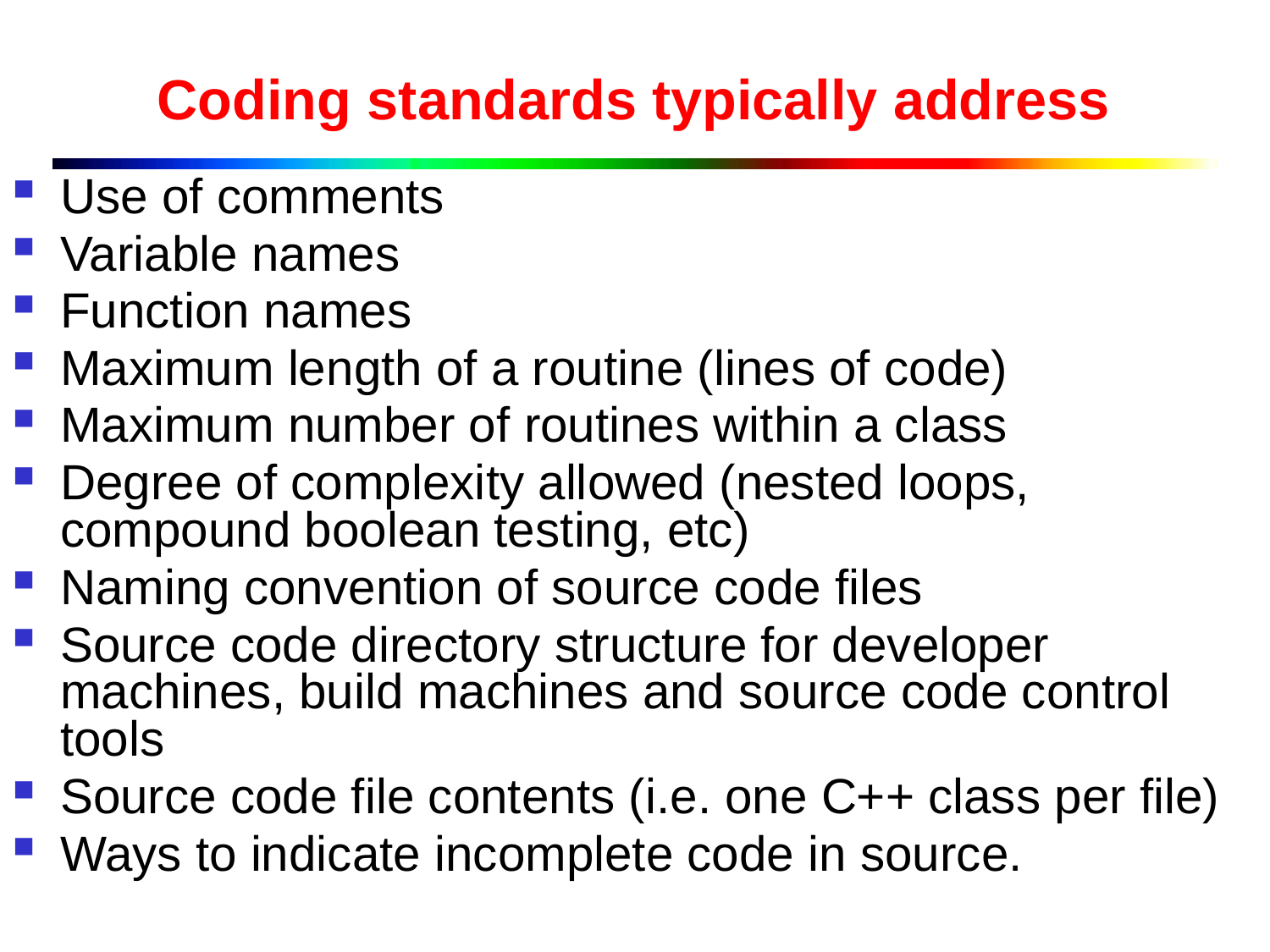

# Coding standards typically address
Use of comments
Variable names
Function names
Maximum length of a routine (lines of code)
Maximum number of routines within a class
Degree of complexity allowed (nested loops, compound boolean testing, etc)
Naming convention of source code files
Source code directory structure for developer machines, build machines and source code control tools
Source code file contents (i.e. one C++ class per file)
Ways to indicate incomplete code in source.